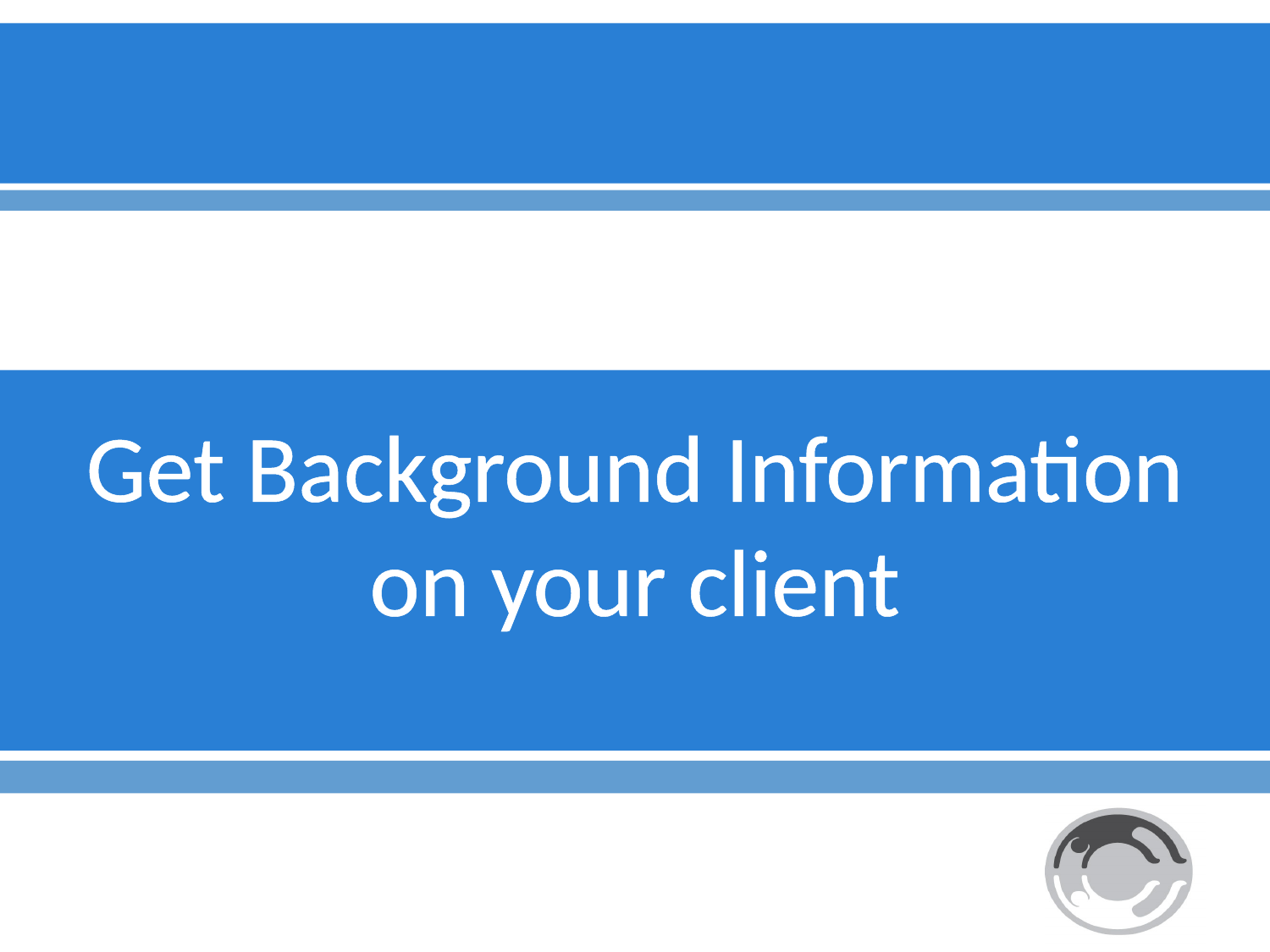

# Get Background Information on your client